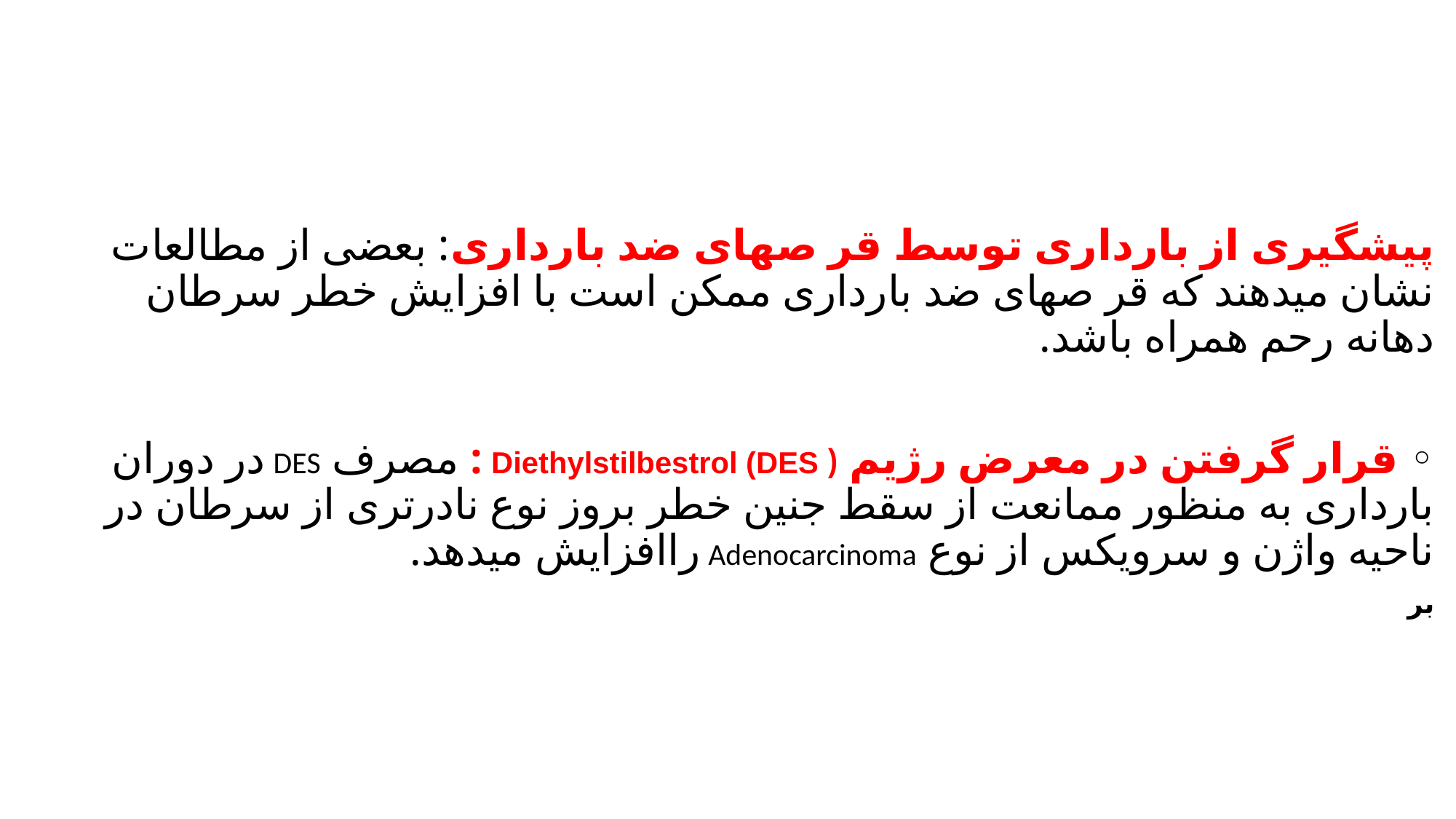

#
پیشگیری از بارداری توسط قر صهای ضد بارداری: بعضی از مطالعات نشان میدهند که قر صهای ضد بارداری ممکن است با افزایش خطر سرطان دهانه رحم همراه باشد.

◦ قرار گرفتن در معرض رژیم ( Diethylstilbestrol (DES : مصرف DES در دوران بارداری به منظور ممانعت از سقط جنین خطر بروز نوع نادرتری از سرطان در ناحیه واژن و سرویکس از نوع Adenocarcinoma راافزایش میدهد.
بر